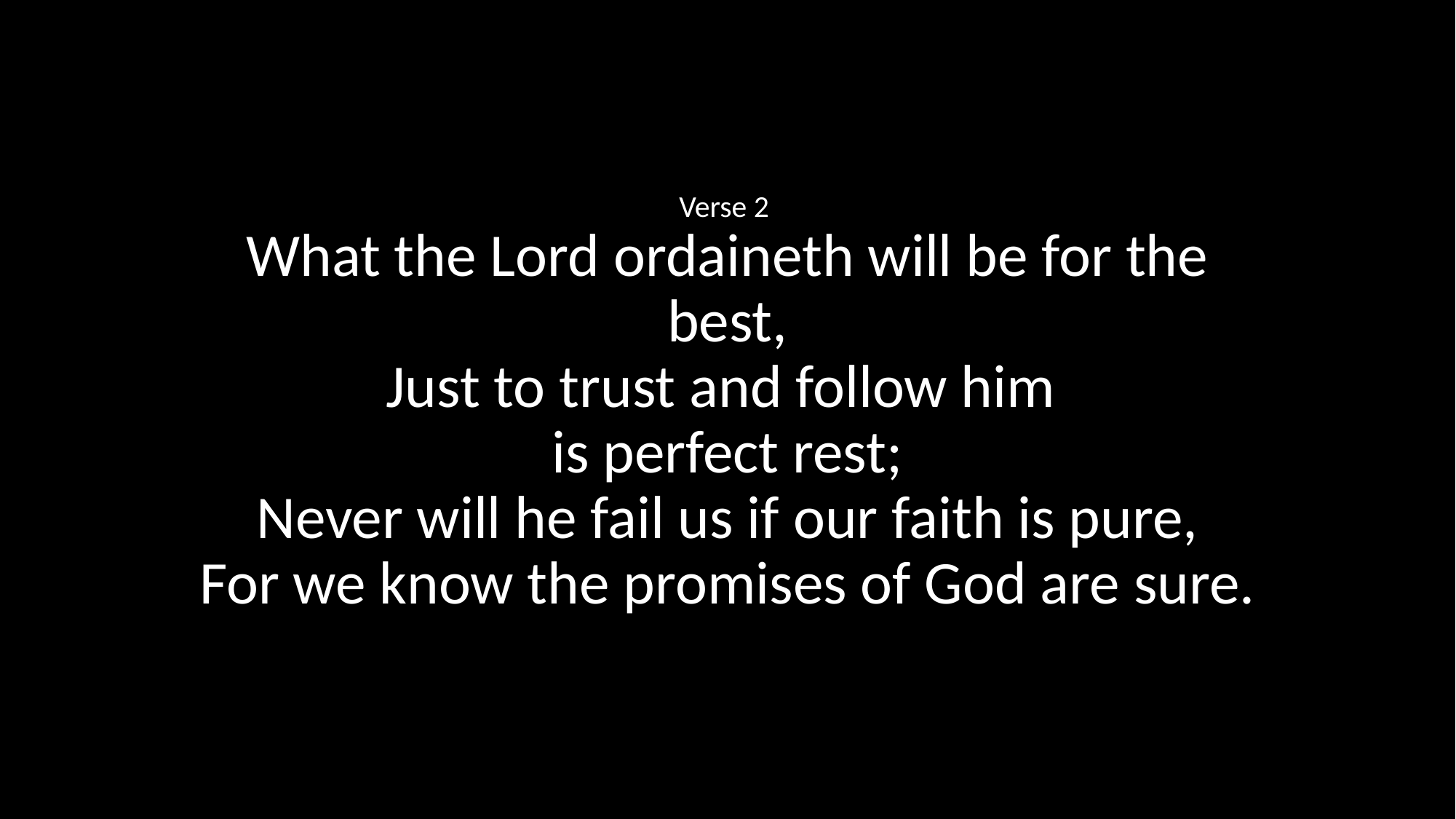

Verse 2
What the Lord ordaineth will be for the best,
Just to trust and follow him
is perfect rest;
Never will he fail us if our faith is pure,
For we know the promises of God are sure.